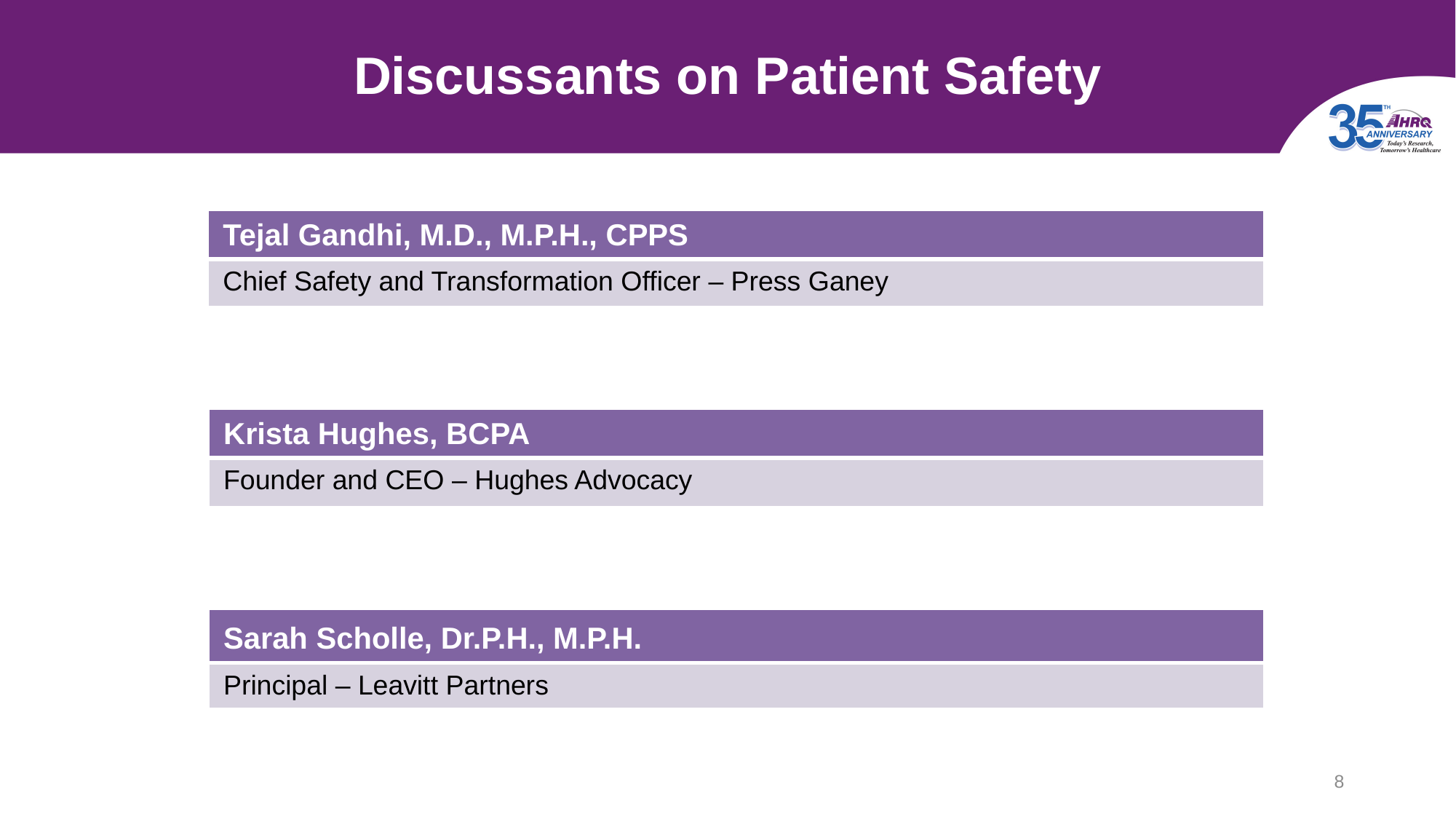

# Discussants on Patient Safety
| Tejal Gandhi, M.D., M.P.H., CPPS |
| --- |
| Chief Safety and Transformation Officer – Press Ganey |
| Krista Hughes, BCPA |
| --- |
| Founder and CEO – Hughes Advocacy |
| Sarah Scholle, Dr.P.H., M.P.H. |
| --- |
| Principal – Leavitt Partners |
8